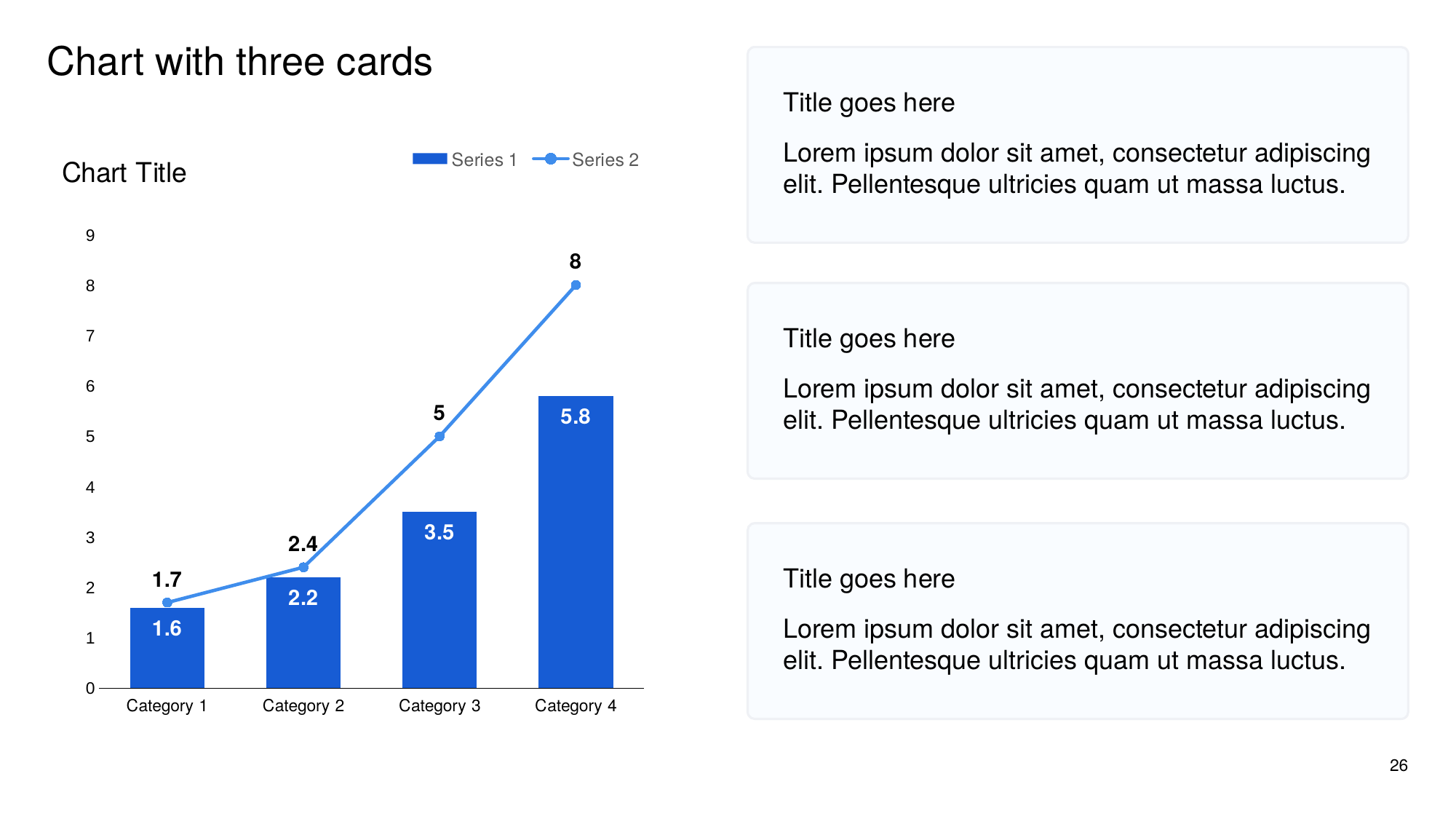

# Chart with three cards

Title goes here
Lorem ipsum dolor sit amet, consectetur adipiscing elit. Pellentesque ultricies quam ut massa luctus.

### Chart:

| Category | Series 1 | Series 2 |
|---|---|---|
| Category 1 | 1.6 | 1.7 |
| Category 2 | 2.2 | 2.4 |
| Category 3 | 3.5 | 5.0 |
| Category 4 | 5.8 | 8.0 |
Title goes here
Lorem ipsum dolor sit amet, consectetur adipiscing elit. Pellentesque ultricies quam ut massa luctus.

Title goes here
Lorem ipsum dolor sit amet, consectetur adipiscing elit. Pellentesque ultricies quam ut massa luctus.
26